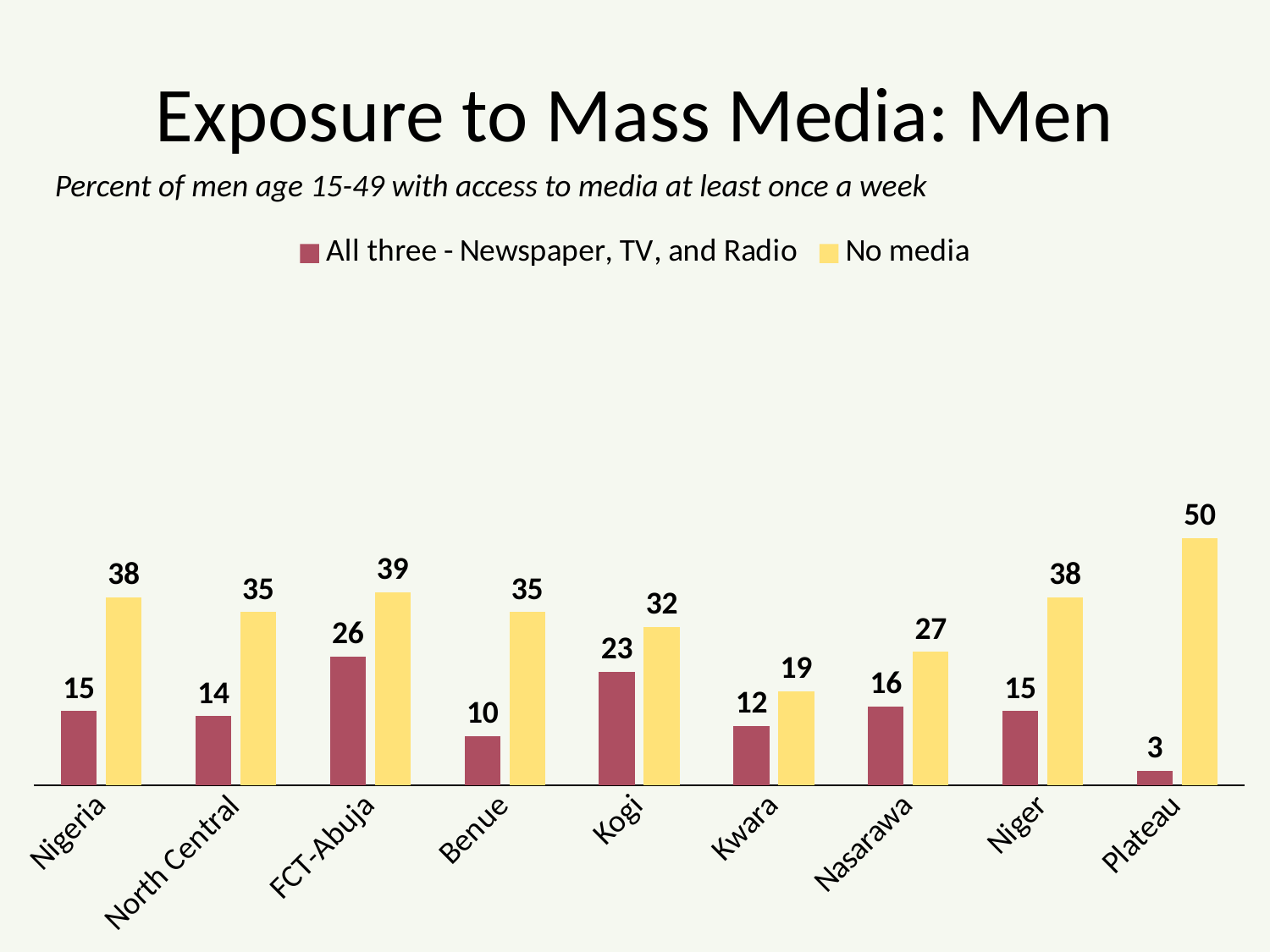

# Exposure to Mass Media: Men
Percent of men age 15-49 with access to media at least once a week

### Chart

| Category | All three - Newspaper, TV, and Radio | No media |
|---|---|---|
| Nigeria | 15.0 | 38.0 |
| North Central | 14.0 | 35.0 |
| FCT-Abuja | 26.0 | 39.0 |
| Benue | 10.0 | 35.0 |
| Kogi | 23.0 | 32.0 |
| Kwara | 12.0 | 19.0 |
| Nasarawa | 16.0 | 27.0 |
| Niger | 15.0 | 38.0 |
| Plateau | 3.0 | 50.0 |